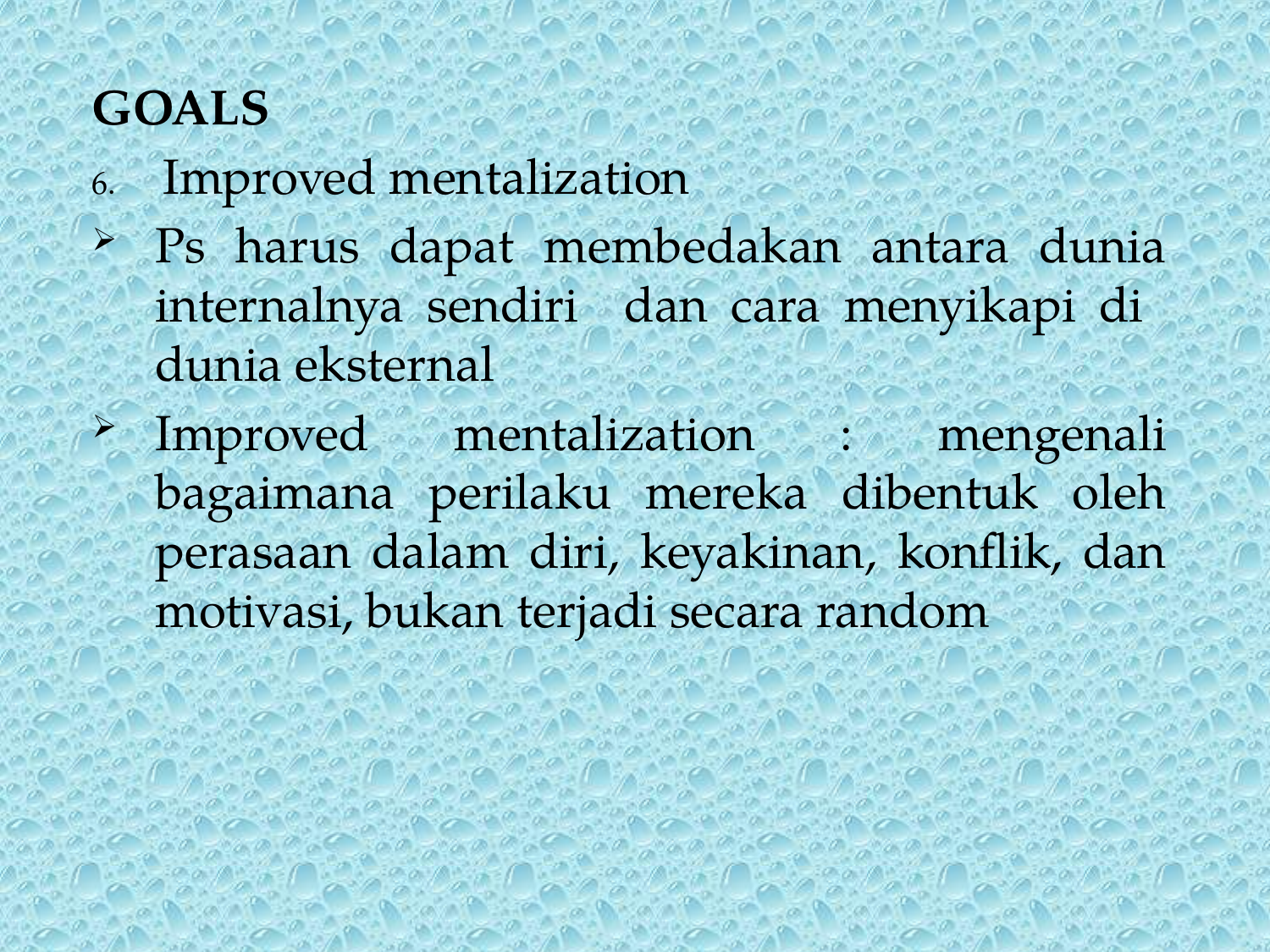

GOALS
Improved mentalization
Ps harus dapat membedakan antara dunia internalnya sendiri  dan cara menyikapi di  dunia eksternal
Improved mentalization : mengenali bagaimana perilaku mereka dibentuk oleh perasaan dalam diri, keyakinan, konflik, dan motivasi, bukan terjadi secara random